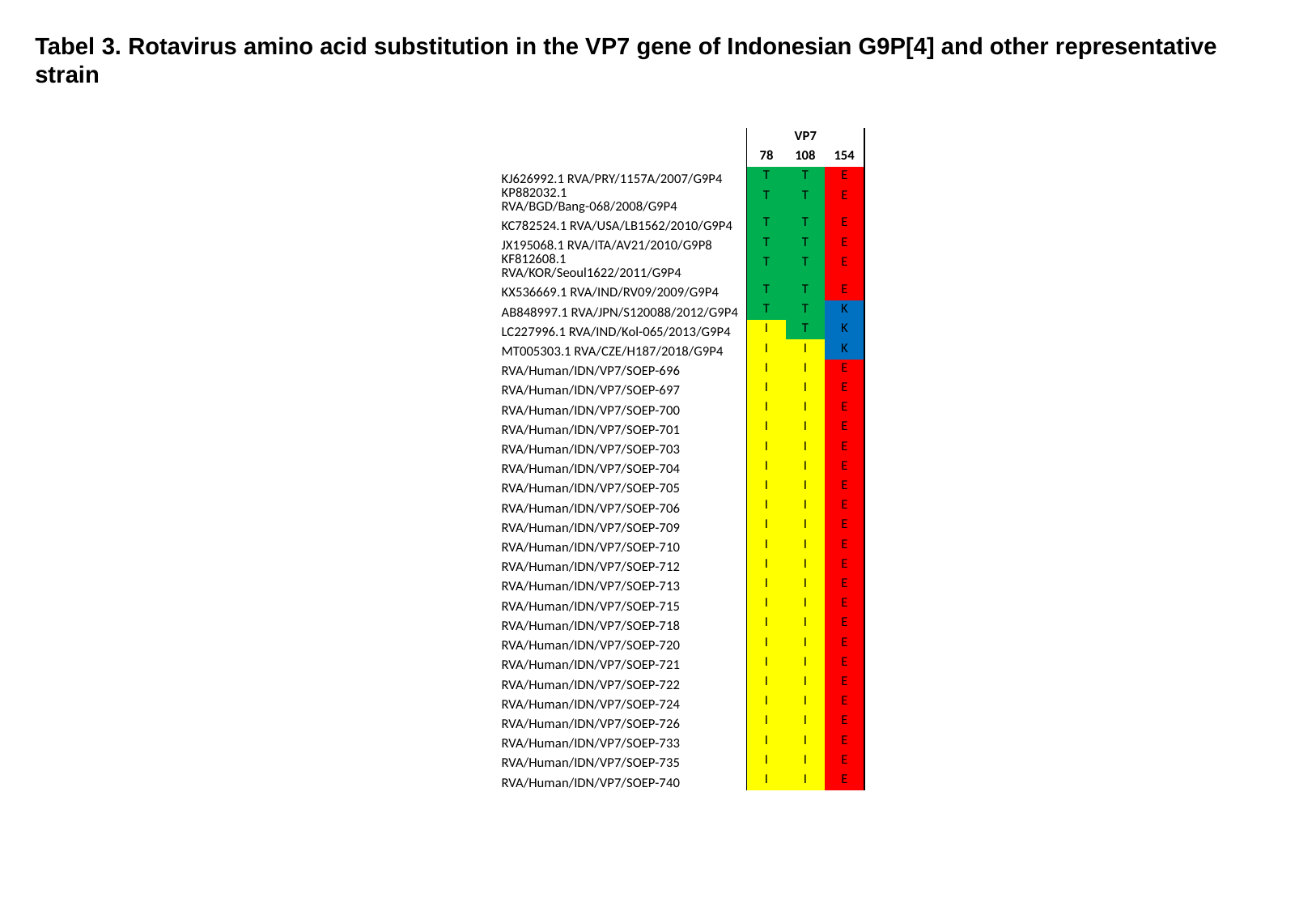

Tabel 3. Rotavirus amino acid substitution in the VP7 gene of Indonesian G9P[4] and other representative strain
|  | VP7 |  |  |
| --- | --- | --- | --- |
|  | 78 | 108 | 154 |
| KJ626992.1 RVA/PRY/1157A/2007/G9P4 | T | T | E |
| KP882032.1 RVA/BGD/Bang-068/2008/G9P4 | T | T | E |
| KC782524.1 RVA/USA/LB1562/2010/G9P4 | T | T | E |
| JX195068.1 RVA/ITA/AV21/2010/G9P8 | T | T | E |
| KF812608.1 RVA/KOR/Seoul1622/2011/G9P4 | T | T | E |
| KX536669.1 RVA/IND/RV09/2009/G9P4 | T | T | E |
| AB848997.1 RVA/JPN/S120088/2012/G9P4 | T | T | K |
| LC227996.1 RVA/IND/Kol-065/2013/G9P4 | I | T | K |
| MT005303.1 RVA/CZE/H187/2018/G9P4 | I | I | K |
| RVA/Human/IDN/VP7/SOEP-696 | I | I | E |
| RVA/Human/IDN/VP7/SOEP-697 | I | I | E |
| RVA/Human/IDN/VP7/SOEP-700 | I | I | E |
| RVA/Human/IDN/VP7/SOEP-701 | I | I | E |
| RVA/Human/IDN/VP7/SOEP-703 | I | I | E |
| RVA/Human/IDN/VP7/SOEP-704 | I | I | E |
| RVA/Human/IDN/VP7/SOEP-705 | I | I | E |
| RVA/Human/IDN/VP7/SOEP-706 | I | I | E |
| RVA/Human/IDN/VP7/SOEP-709 | I | I | E |
| RVA/Human/IDN/VP7/SOEP-710 | I | I | E |
| RVA/Human/IDN/VP7/SOEP-712 | I | I | E |
| RVA/Human/IDN/VP7/SOEP-713 | I | I | E |
| RVA/Human/IDN/VP7/SOEP-715 | I | I | E |
| RVA/Human/IDN/VP7/SOEP-718 | I | I | E |
| RVA/Human/IDN/VP7/SOEP-720 | I | I | E |
| RVA/Human/IDN/VP7/SOEP-721 | I | I | E |
| RVA/Human/IDN/VP7/SOEP-722 | I | I | E |
| RVA/Human/IDN/VP7/SOEP-724 | I | I | E |
| RVA/Human/IDN/VP7/SOEP-726 | I | I | E |
| RVA/Human/IDN/VP7/SOEP-733 | I | I | E |
| RVA/Human/IDN/VP7/SOEP-735 | I | I | E |
| RVA/Human/IDN/VP7/SOEP-740 | I | I | E |